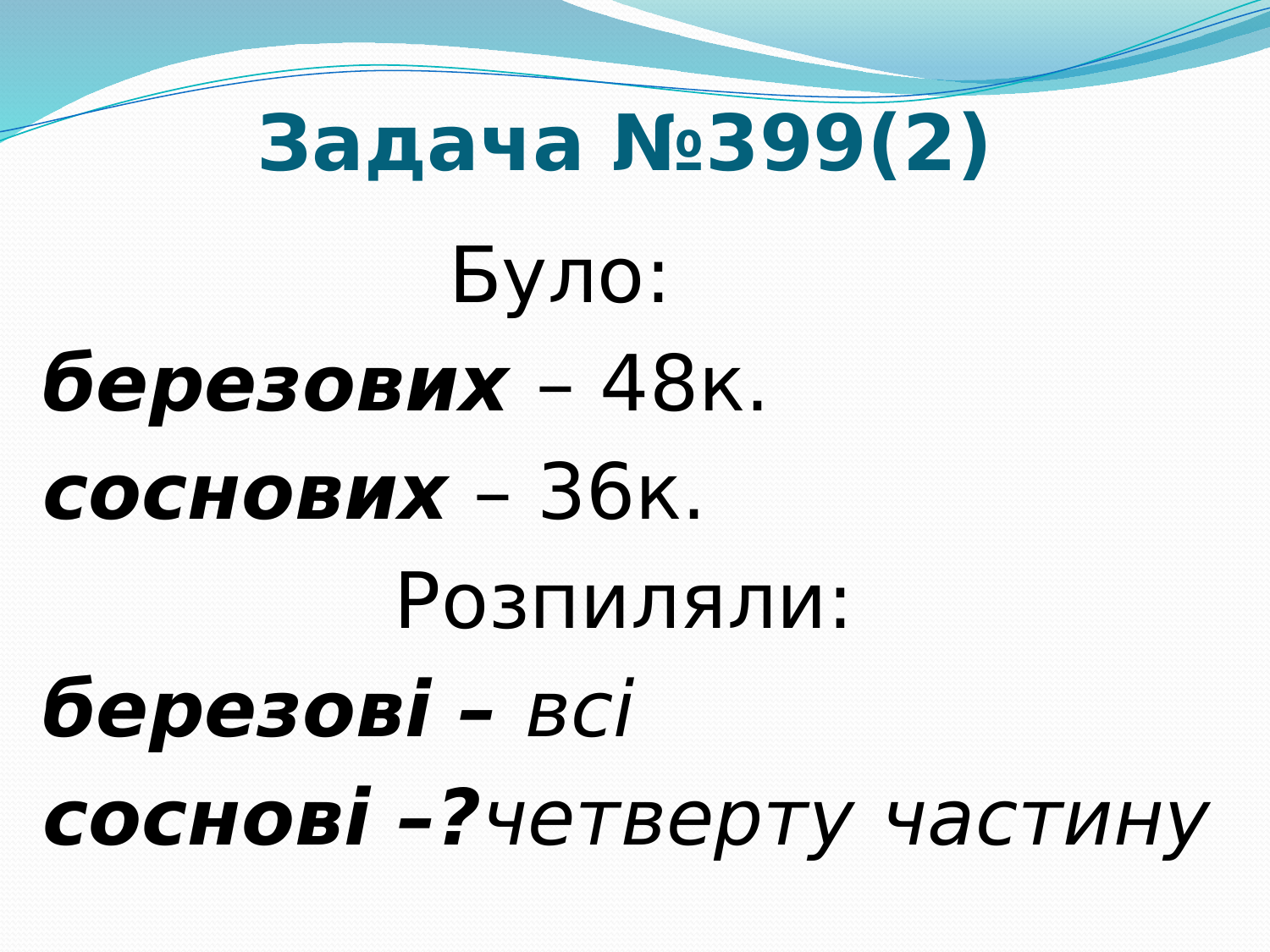

# Задача №399(2)
               Було:
березових – 48к.
соснових – 36к.
             Розпиляли:
березові – всі
соснові –?четверту частину